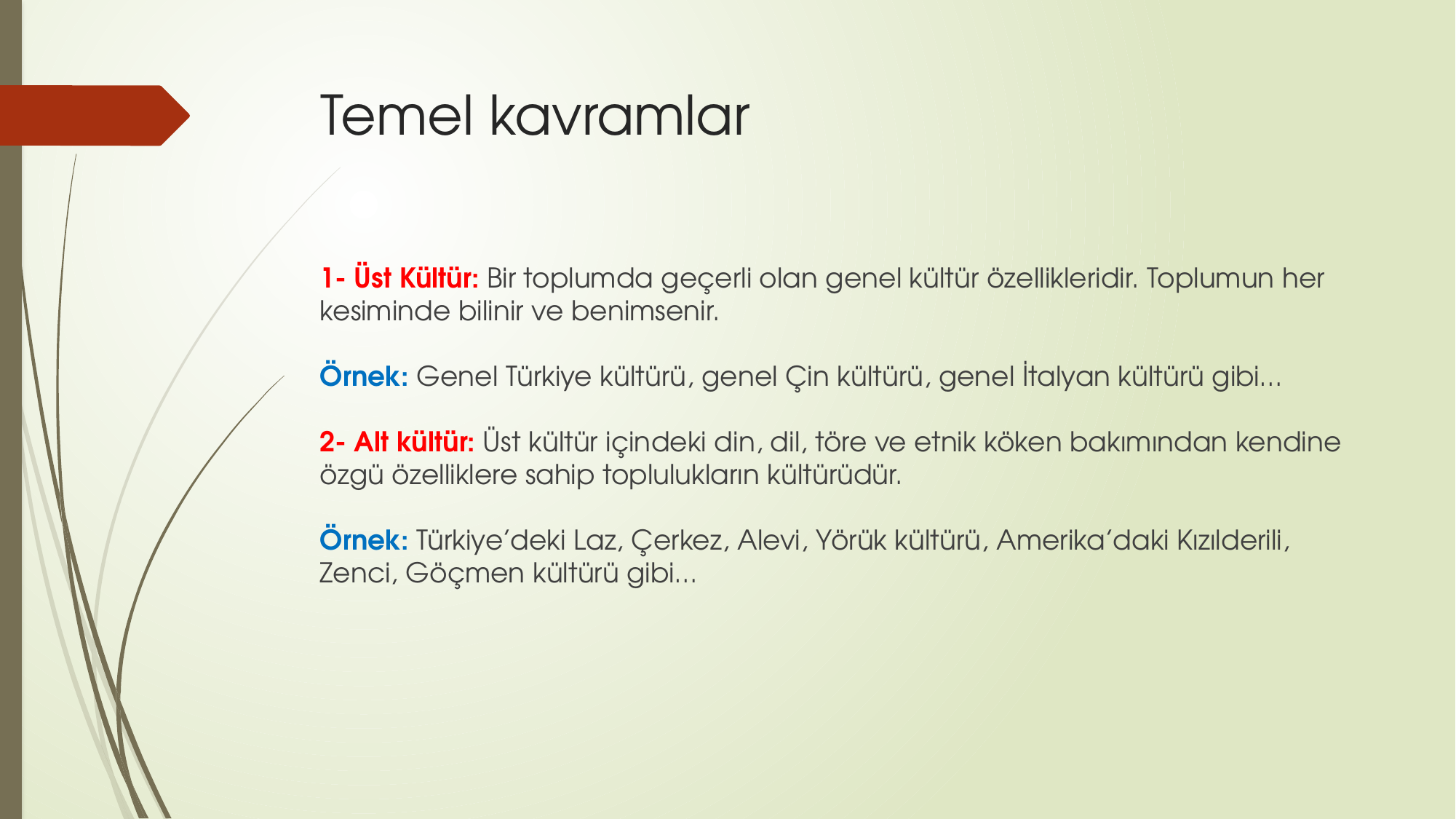

# Temel kavramlar
1- Üst Kültür: Bir toplumda geçerli olan genel kültür özellikleridir. Toplumun her kesiminde bilinir ve benimsenir. 
Örnek: Genel Türkiye kültürü, genel Çin kültürü, genel İtalyan kültürü gibi… 
2- Alt kültür: Üst kültür içindeki din, dil, töre ve etnik köken bakımından kendine özgü özelliklere sahip toplulukların kültürüdür. 
Örnek: Türkiye’deki Laz, Çerkez, Alevi, Yörük kültürü, Amerika’daki Kızılderili, Zenci, Göçmen kültürü gibi…